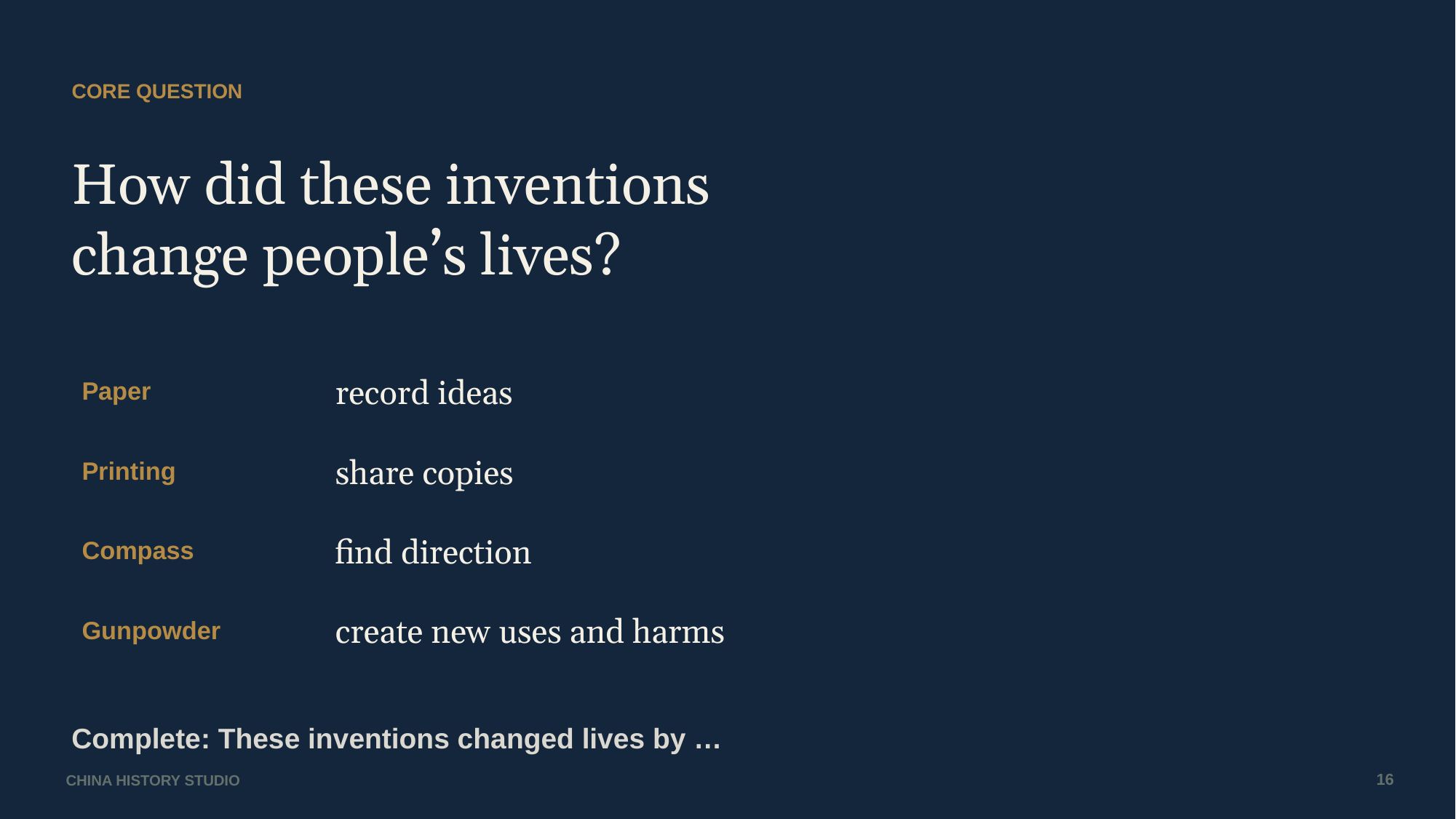

CORE QUESTION
How did these inventions
change people’s lives?
record ideas
Paper
share copies
Printing
find direction
Compass
create new uses and harms
Gunpowder
Complete: These inventions changed lives by …
16
CHINA HISTORY STUDIO